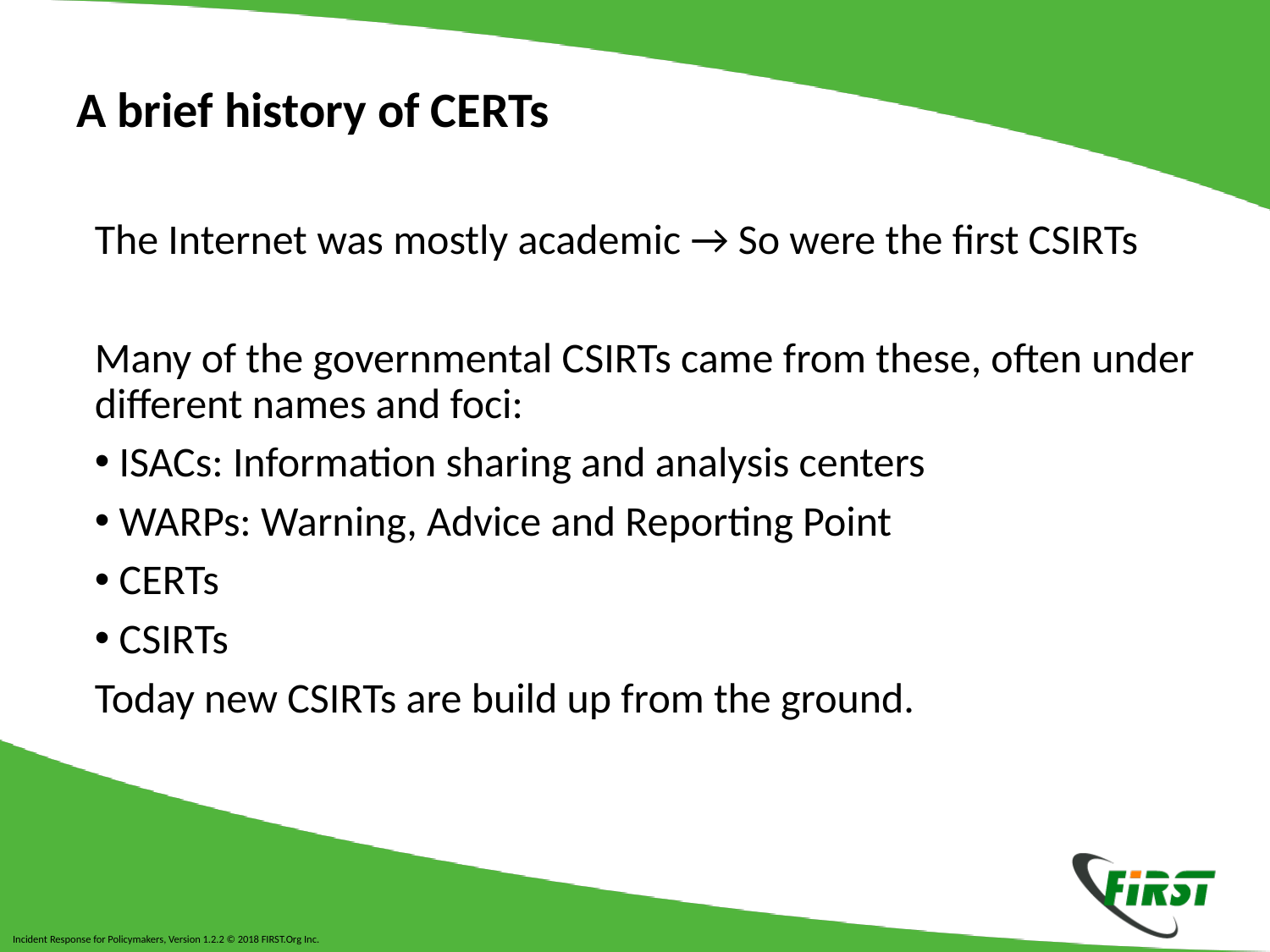

# A brief history of CERTs
The Internet was mostly academic → So were the first CSIRTs

Many of the governmental CSIRTs came from these, often under different names and foci:
 ISACs: Information sharing and analysis centers
 WARPs: Warning, Advice and Reporting Point
 CERTs
 CSIRTs
Today new CSIRTs are build up from the ground.